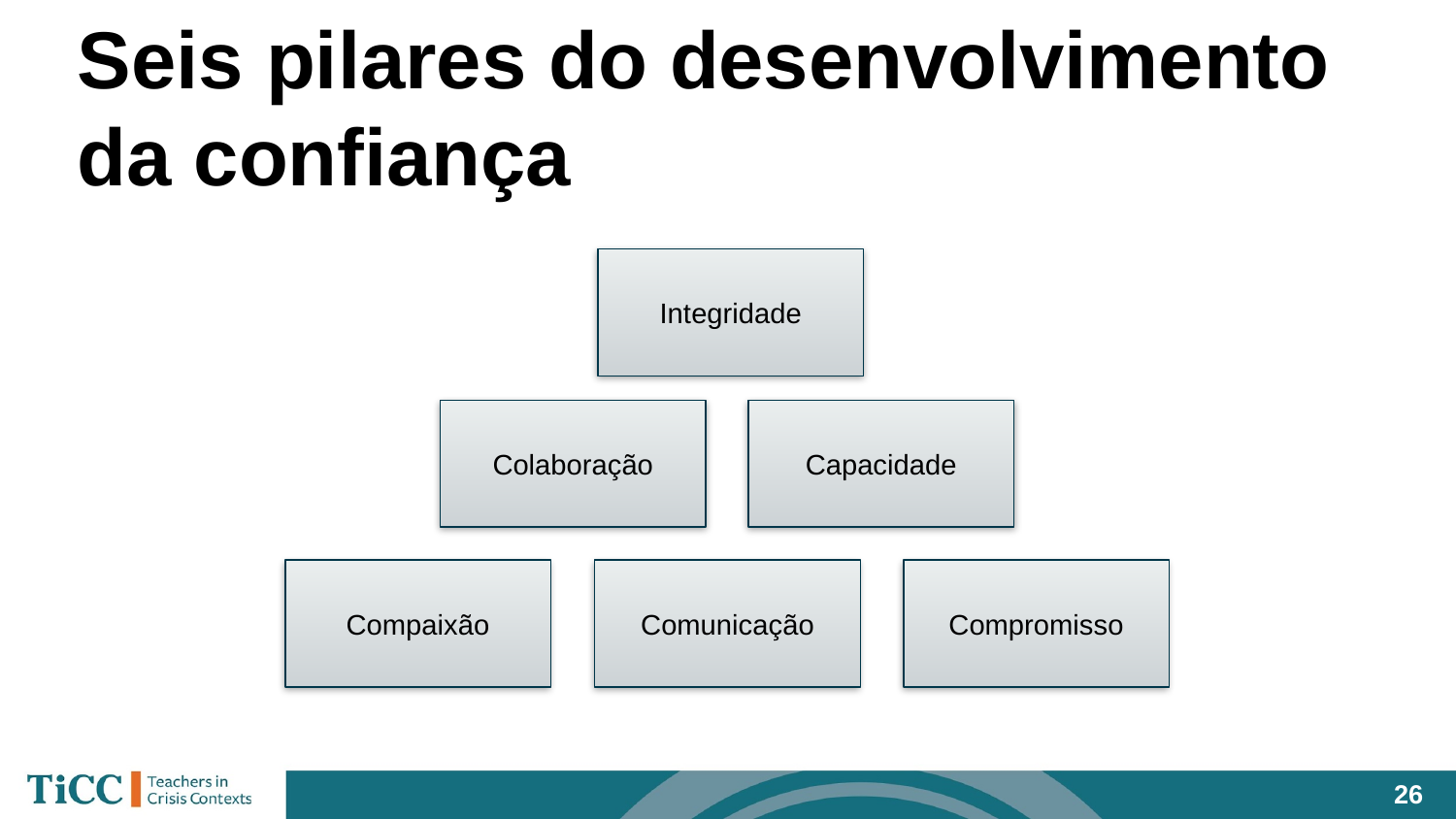

# Seis pilares do desenvolvimento da confiança
Integridade
Colaboração
Capacidade
Compaixão
Comunicação
Compromisso
26